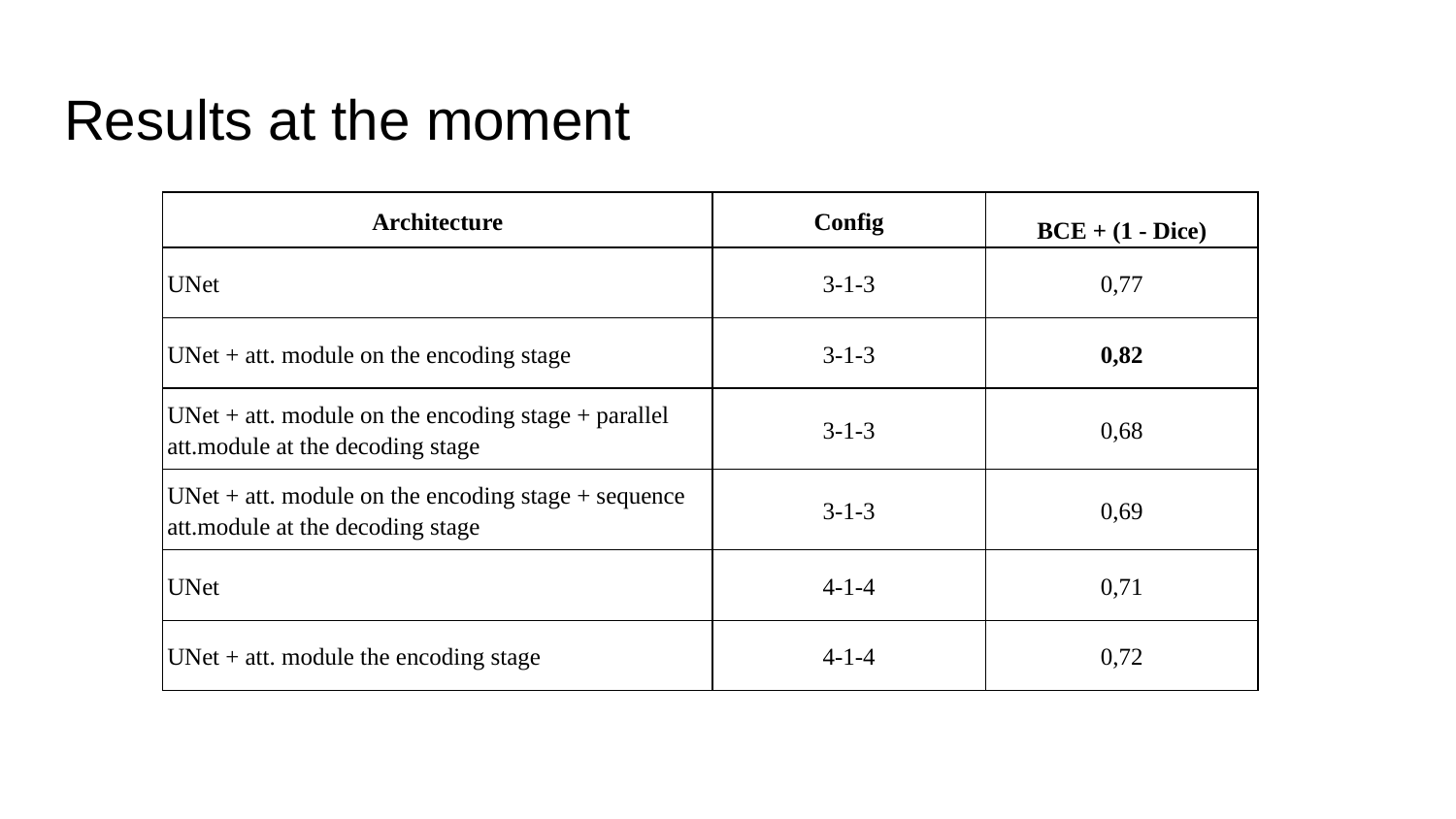

# Results at the moment

| Architecture | Config | BCE + (1 - Dice) |
| --- | --- | --- |
| UNet | 3-1-3 | 0,77 |
| UNet + att. module on the encoding stage | 3-1-3 | 0,82 |
| UNet + att. module on the encoding stage + parallel att.module at the decoding stage | 3-1-3 | 0,68 |
| UNet + att. module on the encoding stage + sequence att.module at the decoding stage | 3-1-3 | 0,69 |
| UNet | 4-1-4 | 0,71 |
| UNet + att. module the encoding stage | 4-1-4 | 0,72 |